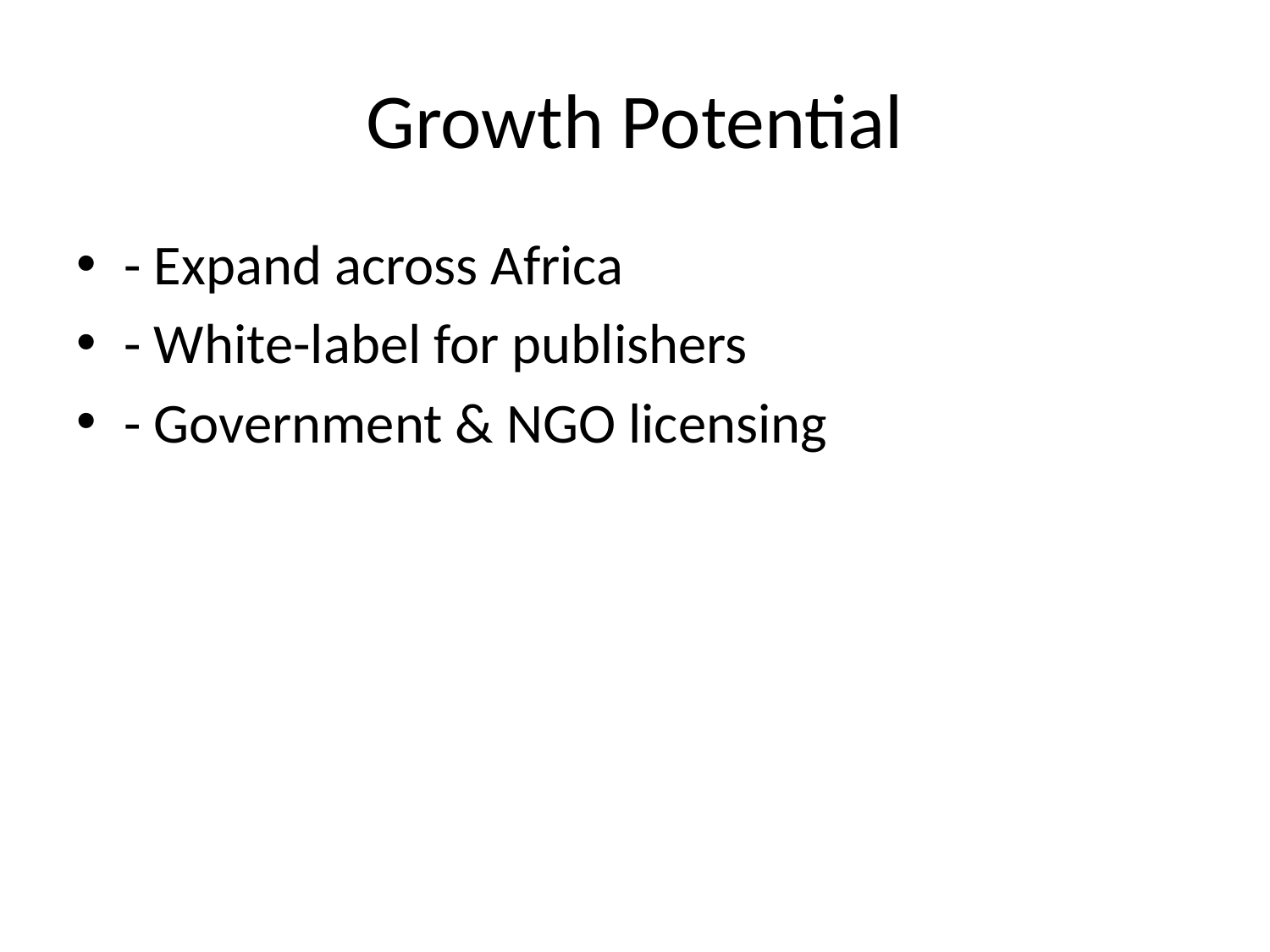

# Growth Potential
- Expand across Africa
- White-label for publishers
- Government & NGO licensing